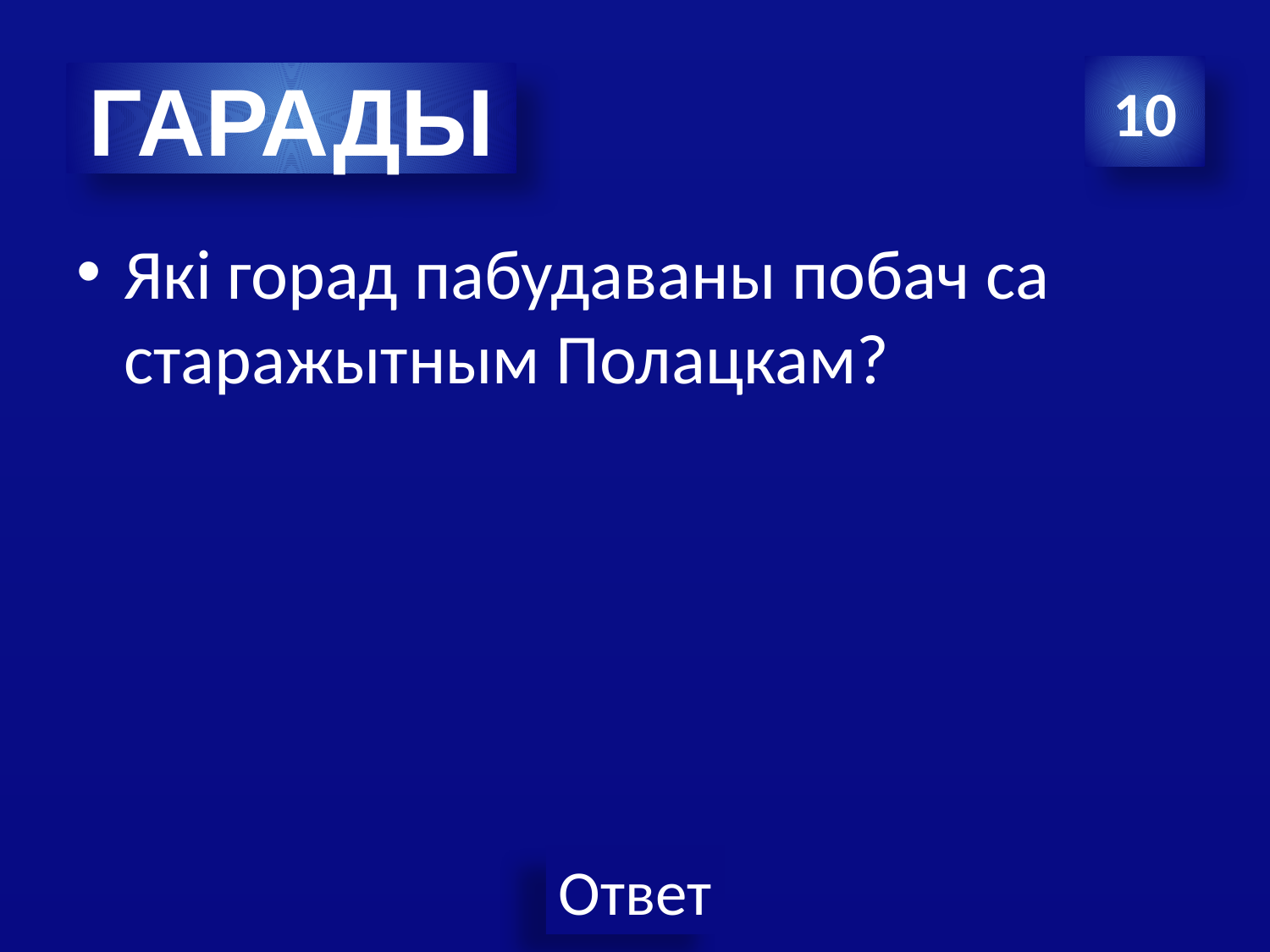

#
10
ГАРАДЫ
Які горад пабудаваны побач са старажытным Полацкам?